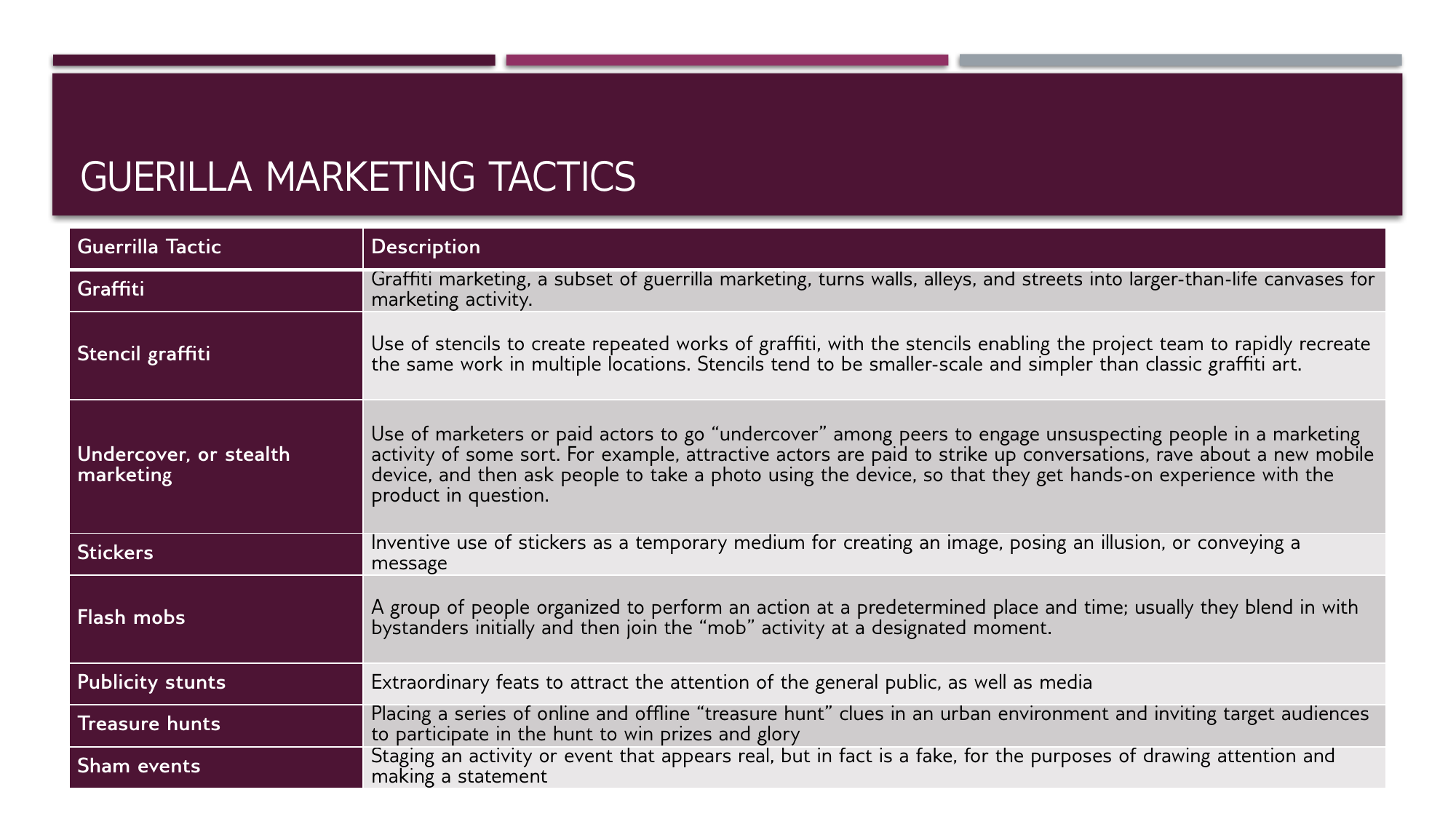

# Guerilla marketing tactics
| Guerrilla Tactic | Description |
| --- | --- |
| Graffiti | Graffiti marketing, a subset of guerrilla marketing, turns walls, alleys, and streets into larger-than-life canvases for marketing activity. |
| Stencil graffiti | Use of stencils to create repeated works of graffiti, with the stencils enabling the project team to rapidly recreate the same work in multiple locations. Stencils tend to be smaller-scale and simpler than classic graffiti art. |
| Undercover, or stealth marketing | Use of marketers or paid actors to go “undercover” among peers to engage unsuspecting people in a marketing activity of some sort. For example, attractive actors are paid to strike up conversations, rave about a new mobile device, and then ask people to take a photo using the device, so that they get hands-on experience with the product in question. |
| Stickers | Inventive use of stickers as a temporary medium for creating an image, posing an illusion, or conveying a message |
| Flash mobs | A group of people organized to perform an action at a predetermined place and time; usually they blend in with bystanders initially and then join the “mob” activity at a designated moment. |
| Publicity stunts | Extraordinary feats to attract the attention of the general public, as well as media |
| Treasure hunts | Placing a series of online and offline “treasure hunt” clues in an urban environment and inviting target audiences to participate in the hunt to win prizes and glory |
| Sham events | Staging an activity or event that appears real, but in fact is a fake, for the purposes of drawing attention and making a statement |